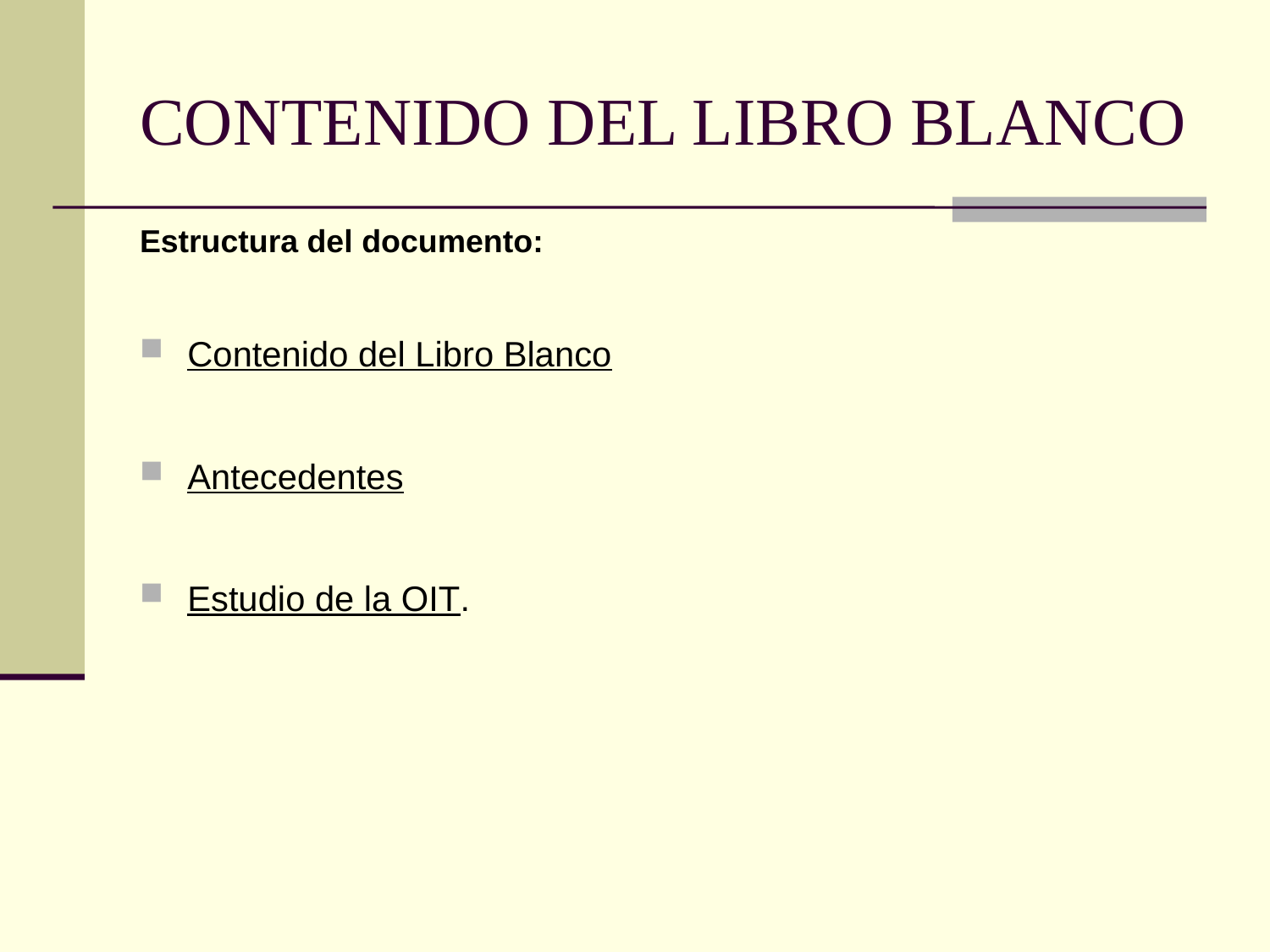

# CONTENIDO DEL LIBRO BLANCO
Estructura del documento:

Contenido del Libro Blanco

Antecedentes

Estudio de la OIT.